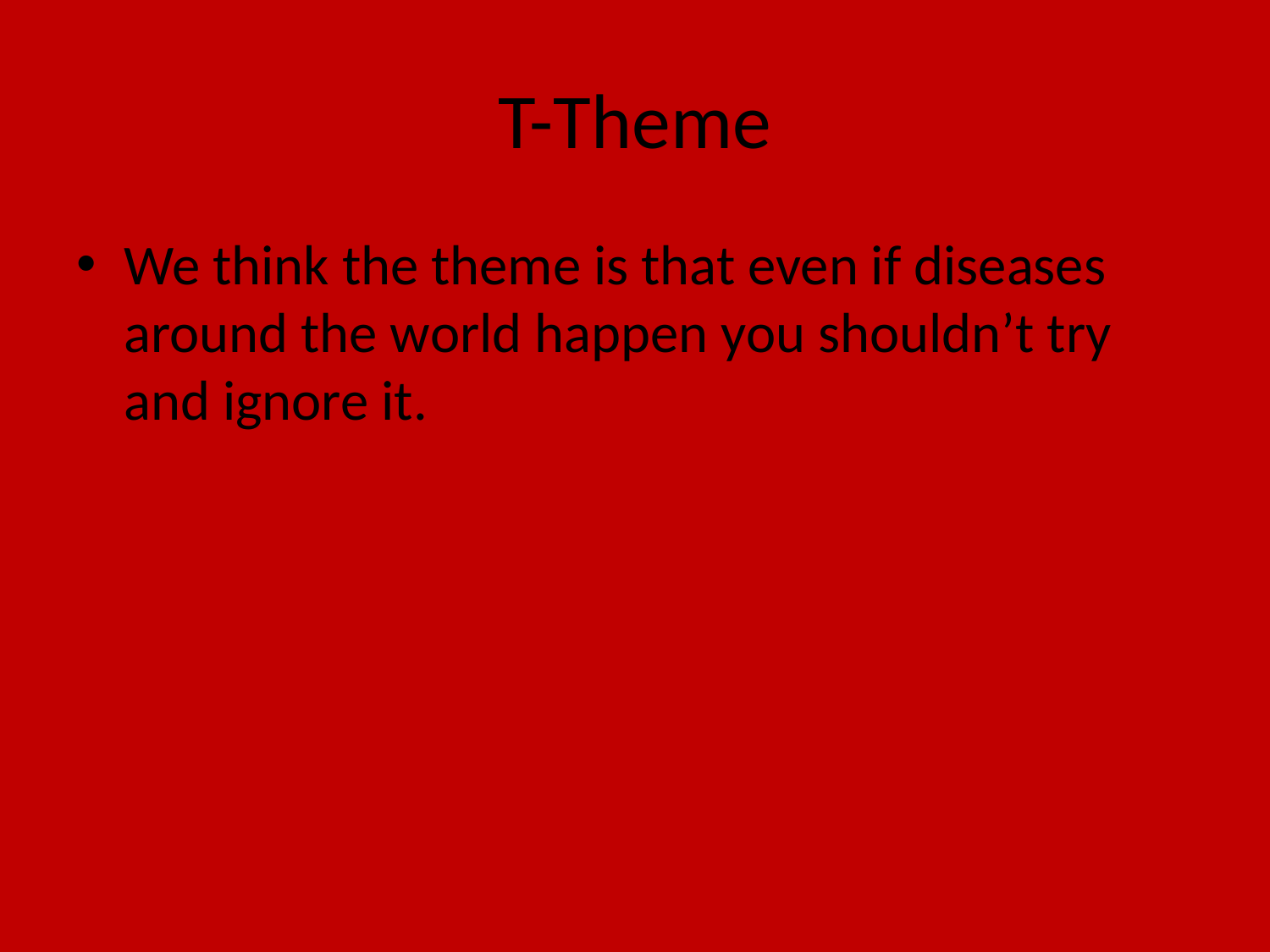

# T-Theme
We think the theme is that even if diseases around the world happen you shouldn’t try and ignore it.